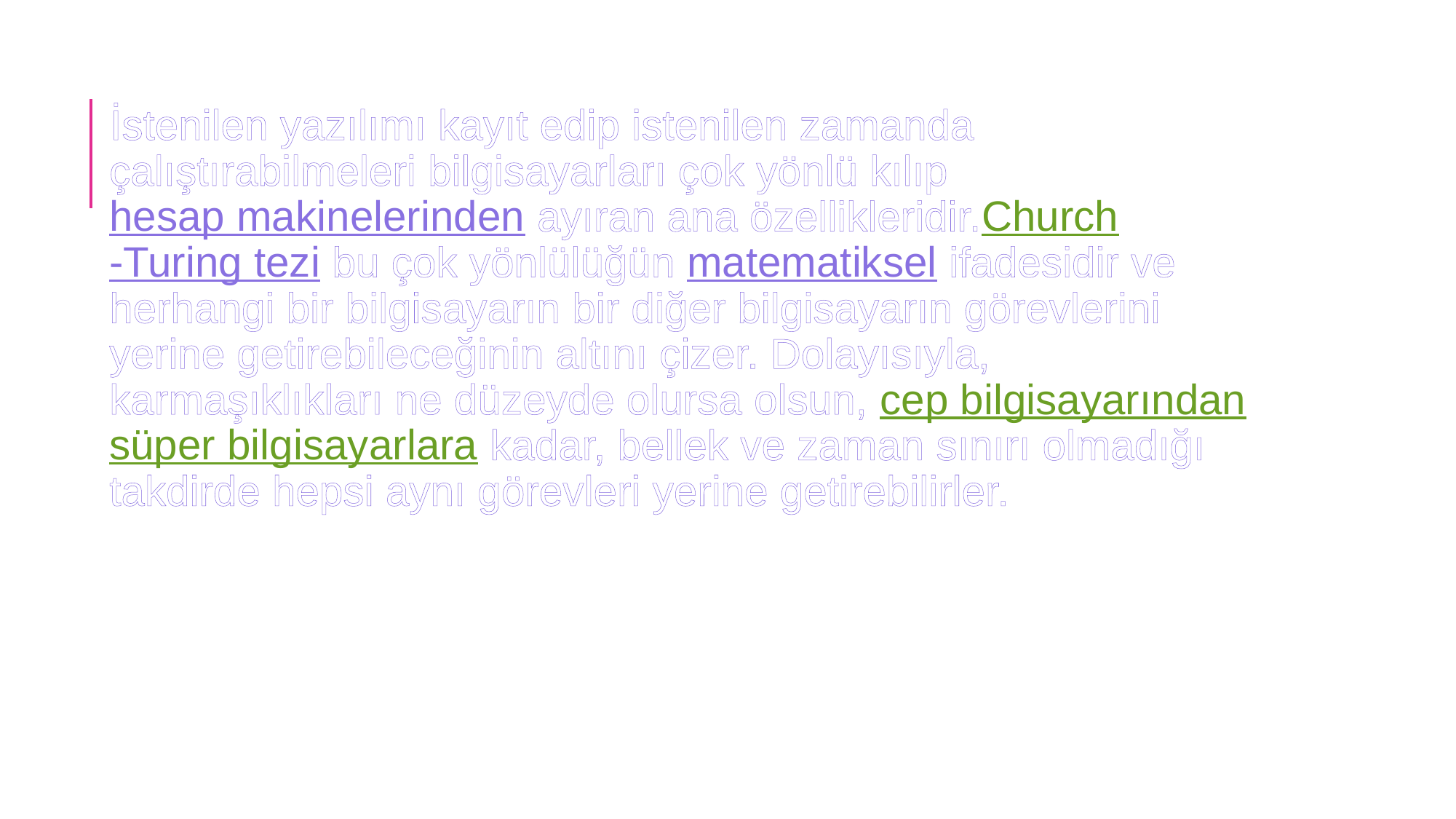

İstenilen yazılımı kayıt edip istenilen zamanda çalıştırabilmeleri bilgisayarları çok yönlü kılıp hesap makinelerinden ayıran ana özellikleridir.Church-Turing tezi bu çok yönlülüğün matematiksel ifadesidir ve herhangi bir bilgisayarın bir diğer bilgisayarın görevlerini yerine getirebileceğinin altını çizer. Dolayısıyla, karmaşıklıkları ne düzeyde olursa olsun, cep bilgisayarından süper bilgisayarlara kadar, bellek ve zaman sınırı olmadığı takdirde hepsi aynı görevleri yerine getirebilirler.